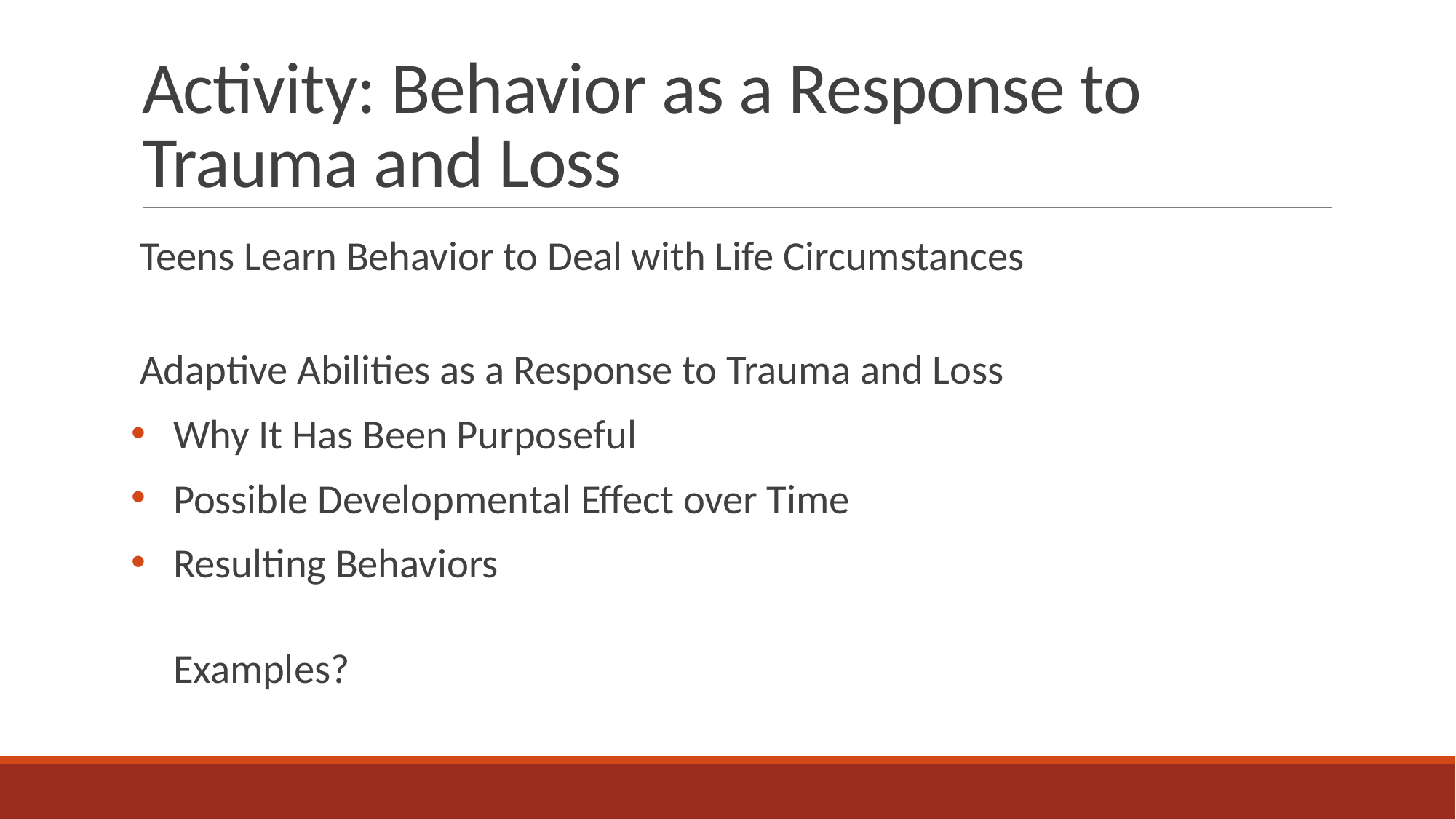

# Activity: Behavior as a Response to Trauma and Loss
Teens Learn Behavior to Deal with Life Circumstances
Adaptive Abilities as a Response to Trauma and Loss
Why It Has Been Purposeful
Possible Developmental Effect over Time
Resulting Behaviors
Examples?